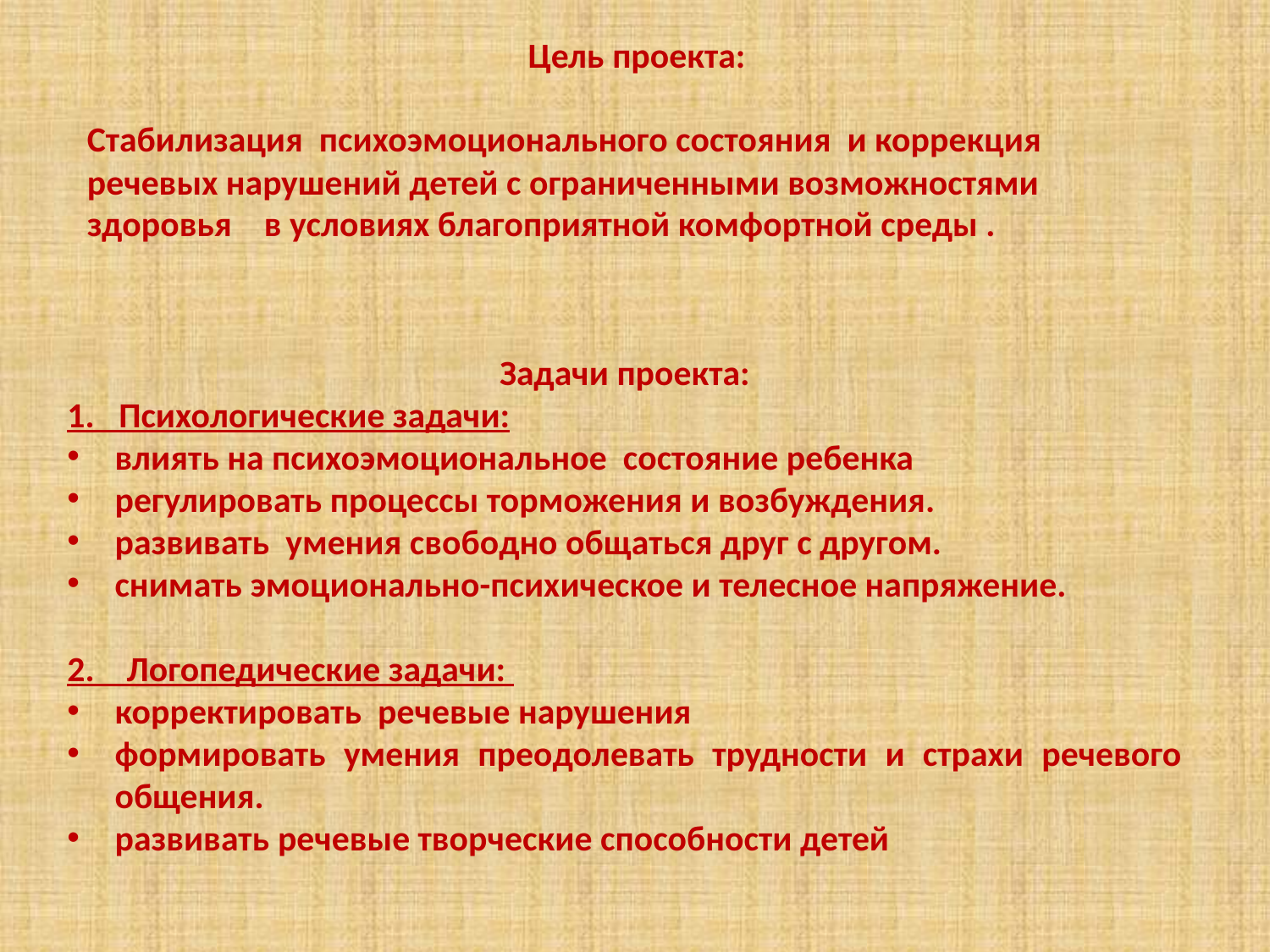

Цель проекта:

Стабилизация  психоэмоционального состояния  и коррекция речевых нарушений детей с ограниченными возможностями здоровья    в условиях благоприятной комфортной среды .

Задачи проекта:
1.   Психологические задачи:
влиять на психоэмоциональное  состояние ребенка
регулировать процессы торможения и возбуждения.
развивать  умения свободно общаться друг с другом.
снимать эмоционально-психическое и телесное напряжение.

2.    Логопедические задачи:
корректировать  речевые нарушения
формировать умения преодолевать трудности и страхи речевого общения.
развивать речевые творческие способности детей